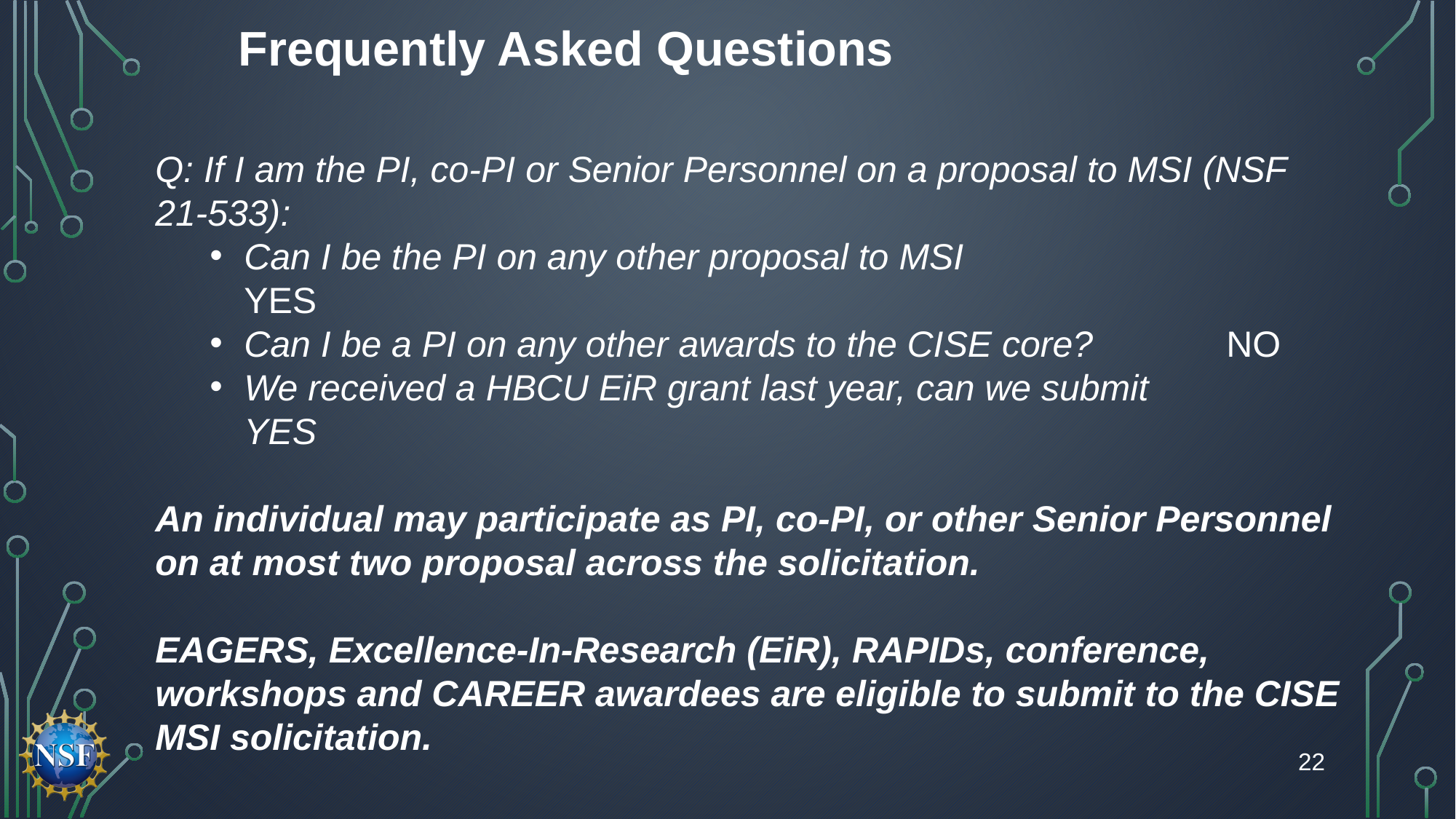

# Frequently Asked Questions
Q: If I am the PI, co-PI or Senior Personnel on a proposal to MSI (NSF 21-533):
Can I be the PI on any other proposal to MSI				YES
Can I be a PI on any other awards to the CISE core?		NO
We received a HBCU EiR grant last year, can we submit		YES

An individual may participate as PI, co-PI, or other Senior Personnel on at most two proposal across the solicitation.

EAGERS, Excellence-In-Research (EiR), RAPIDs, conference, workshops and CAREER awardees are eligible to submit to the CISE MSI solicitation.

22